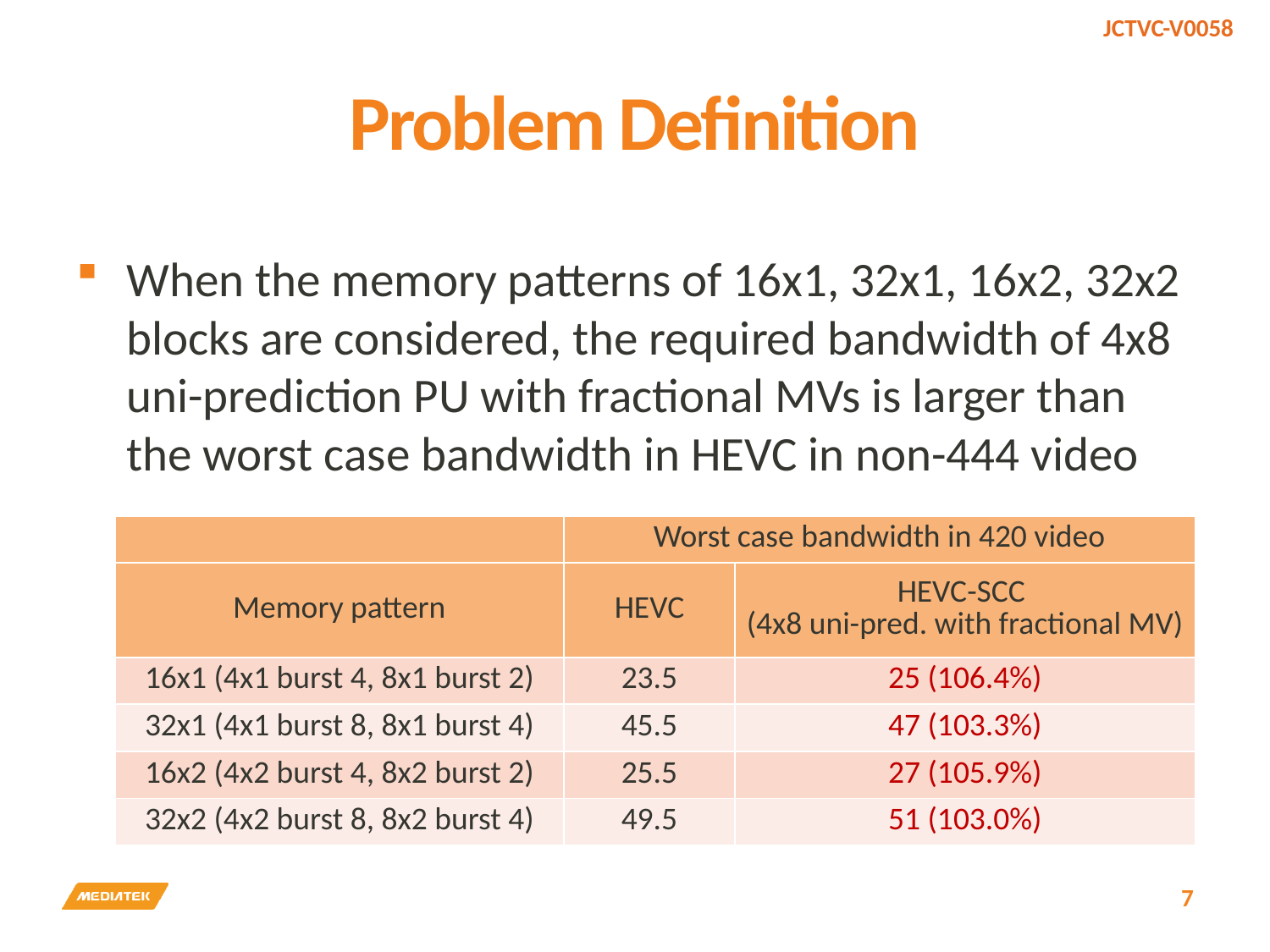

# Problem Definition
When the memory patterns of 16x1, 32x1, 16x2, 32x2 blocks are considered, the required bandwidth of 4x8 uni-prediction PU with fractional MVs is larger than the worst case bandwidth in HEVC in non-444 video

|  | Worst case bandwidth in 420 video |  |
| --- | --- | --- |
| Memory pattern | HEVC | HEVC-SCC (4x8 uni-pred. with fractional MV) |
| 16x1 (4x1 burst 4, 8x1 burst 2) | 23.5 | 25 (106.4%) |
| 32x1 (4x1 burst 8, 8x1 burst 4) | 45.5 | 47 (103.3%) |
| 16x2 (4x2 burst 4, 8x2 burst 2) | 25.5 | 27 (105.9%) |
| 32x2 (4x2 burst 8, 8x2 burst 4) | 49.5 | 51 (103.0%) |
7